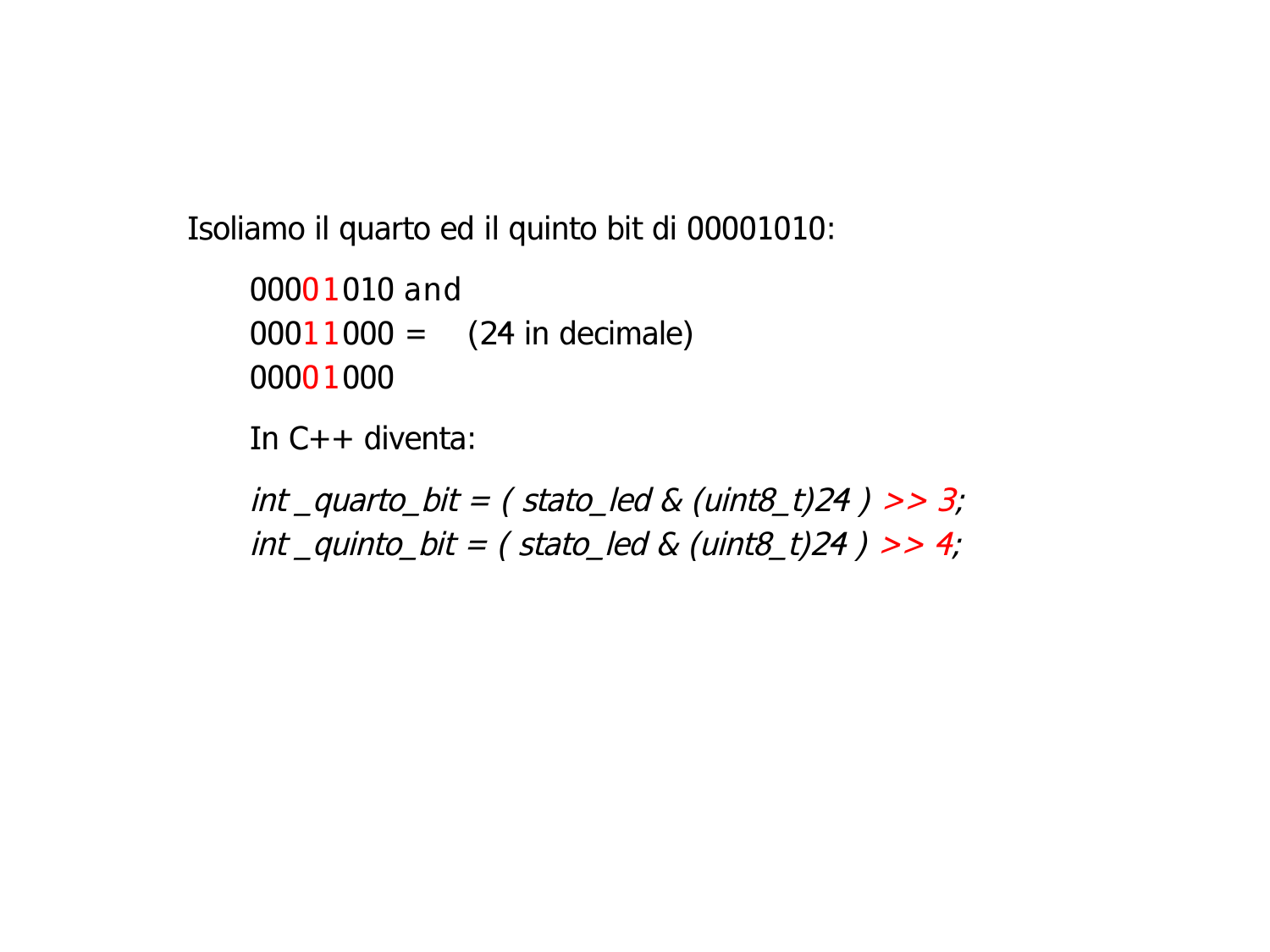

Isoliamo il quarto ed il quinto bit di 00001010:
00001010 and
00011000 =    (24 in decimale)
00001000
In C++ diventa:
int _quarto_bit = ( stato_led & (uint8_t)24 ) >> 3;
int _quinto_bit = ( stato_led & (uint8_t)24 ) >> 4;